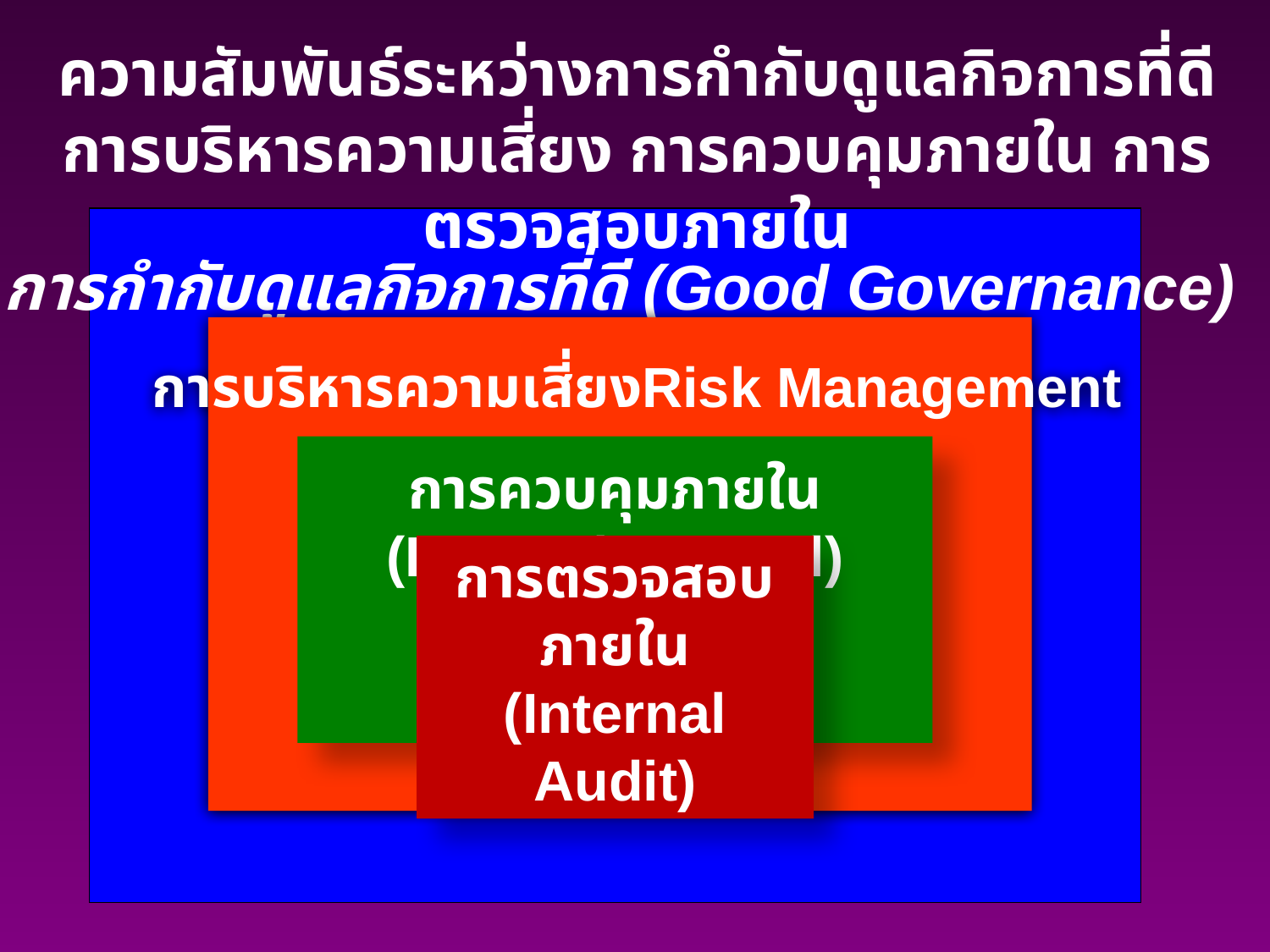

ความสัมพันธ์ระหว่างการกำกับดูแลกิจการที่ดี การบริหารความเสี่ยง การควบคุมภายใน การตรวจสอบภายใน
การกำกับดูแลกิจการที่ดี (Good Governance)
การบริหารความเสี่ยงRisk Management

การควบคุมภายใน (Internal Control)
การตรวจสอบภายใน
(Internal Audit)